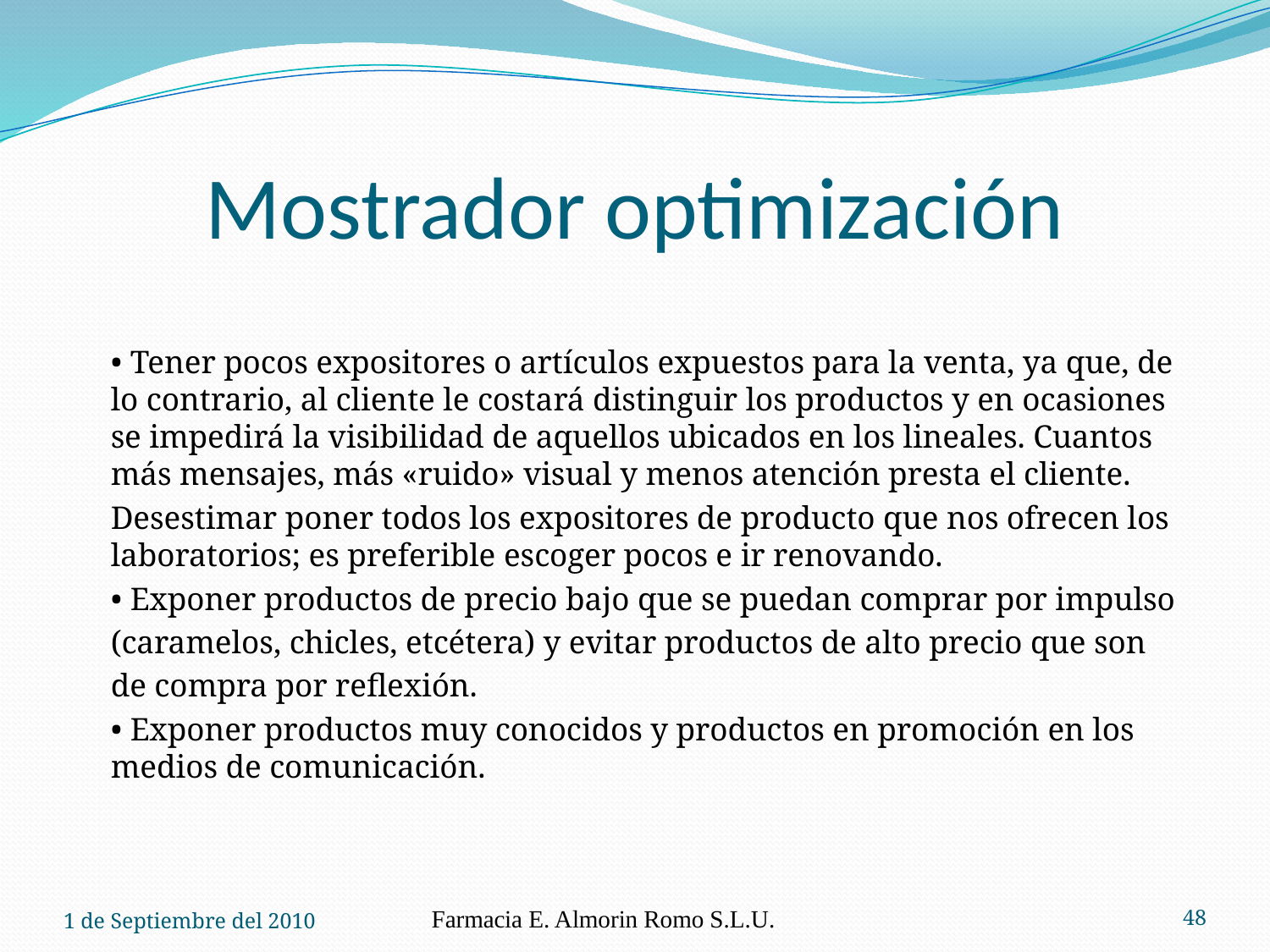

# Mostrador optimización
	• Tener pocos expositores o artículos expuestos para la venta, ya que, de lo contrario, al cliente le costará distinguir los productos y en ocasiones se impedirá la visibilidad de aquellos ubicados en los lineales. Cuantos más mensajes, más «ruido» visual y menos atención presta el cliente.
	Desestimar poner todos los expositores de producto que nos ofrecen los laboratorios; es preferible escoger pocos e ir renovando.
	• Exponer productos de precio bajo que se puedan comprar por impulso
	(caramelos, chicles, etcétera) y evitar productos de alto precio que son
	de compra por reflexión.
	• Exponer productos muy conocidos y productos en promoción en los medios de comunicación.
1 de Septiembre del 2010
Farmacia E. Almorin Romo S.L.U.
48